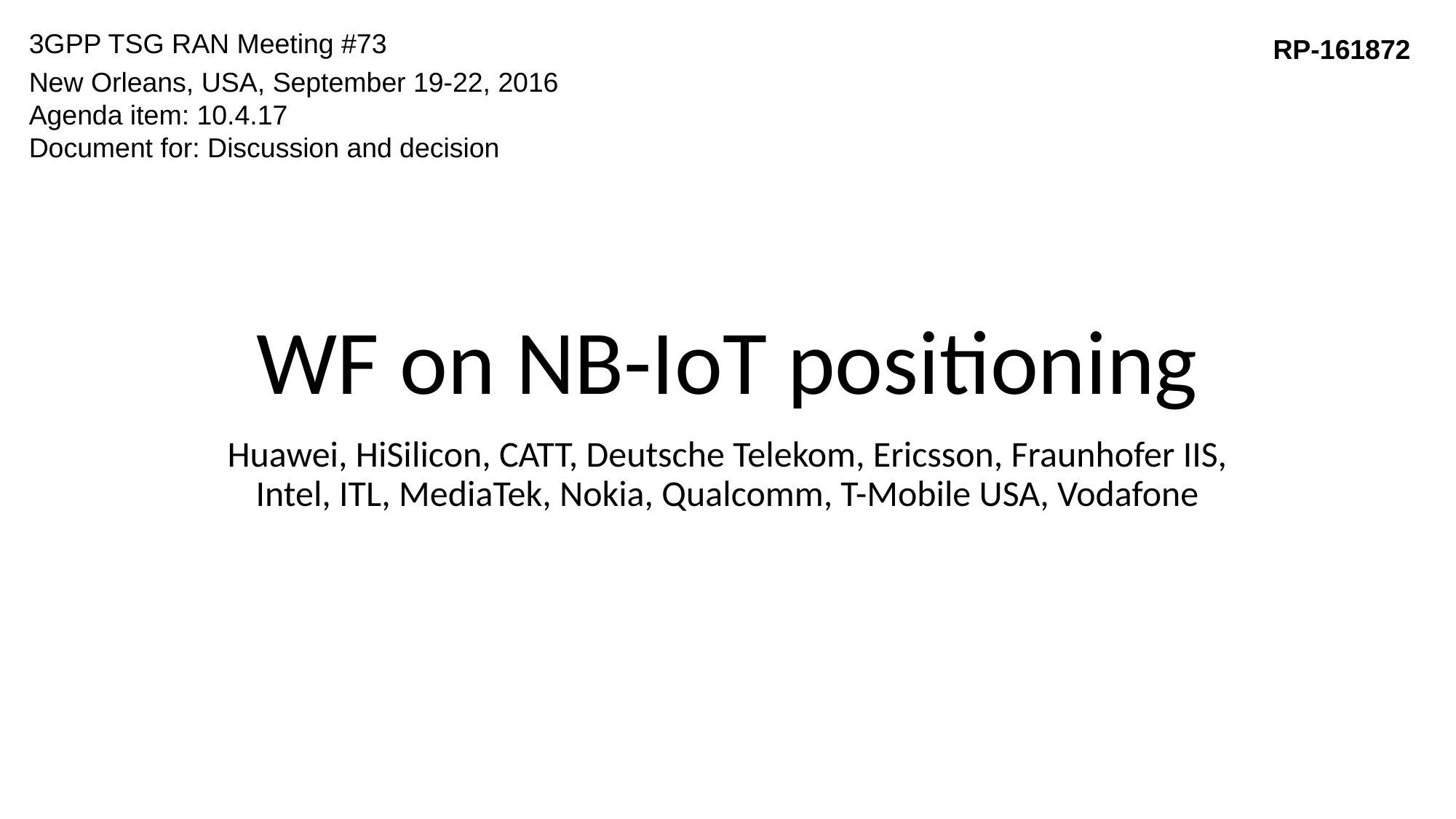

3GPP TSG RAN Meeting #73
New Orleans, USA, September 19-22, 2016
Agenda item: 10.4.17
Document for: Discussion and decision
RP-161872
# WF on NB-IoT positioning
Huawei, HiSilicon, CATT, Deutsche Telekom, Ericsson, Fraunhofer IIS, Intel, ITL, MediaTek, Nokia, Qualcomm, T-Mobile USA, Vodafone